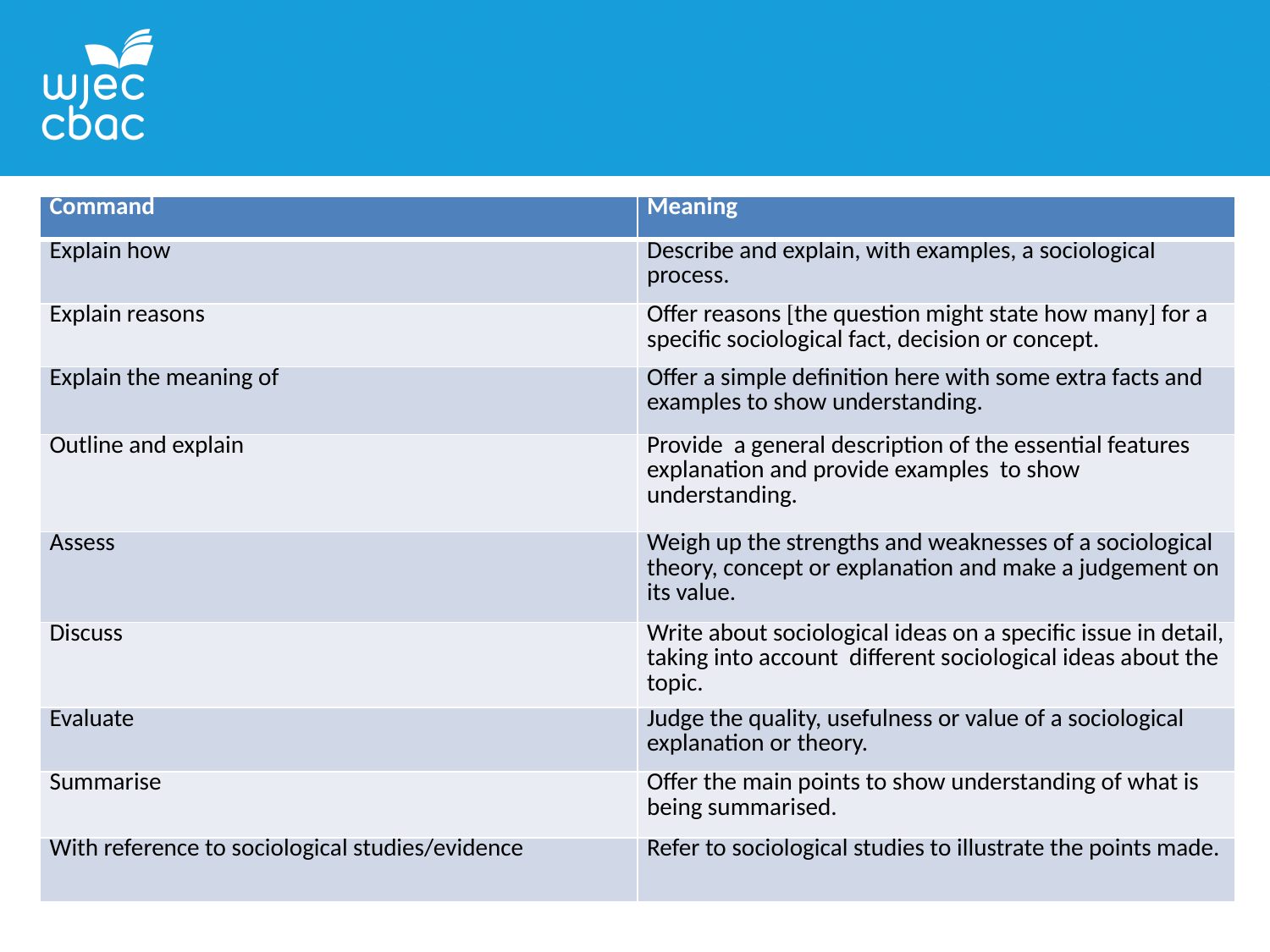

| Command | Meaning |
| --- | --- |
| Explain how | Describe and explain, with examples, a sociological process. |
| Explain reasons | Offer reasons [the question might state how many] for a specific sociological fact, decision or concept. |
| Explain the meaning of | Offer a simple definition here with some extra facts and examples to show understanding. |
| Outline and explain | Provide a general description of the essential features explanation and provide examples to show understanding. |
| Assess | Weigh up the strengths and weaknesses of a sociological theory, concept or explanation and make a judgement on its value. |
| Discuss | Write about sociological ideas on a specific issue in detail, taking into account different sociological ideas about the topic. |
| Evaluate | Judge the quality, usefulness or value of a sociological explanation or theory. |
| Summarise | Offer the main points to show understanding of what is being summarised. |
| With reference to sociological studies/evidence | Refer to sociological studies to illustrate the points made. |